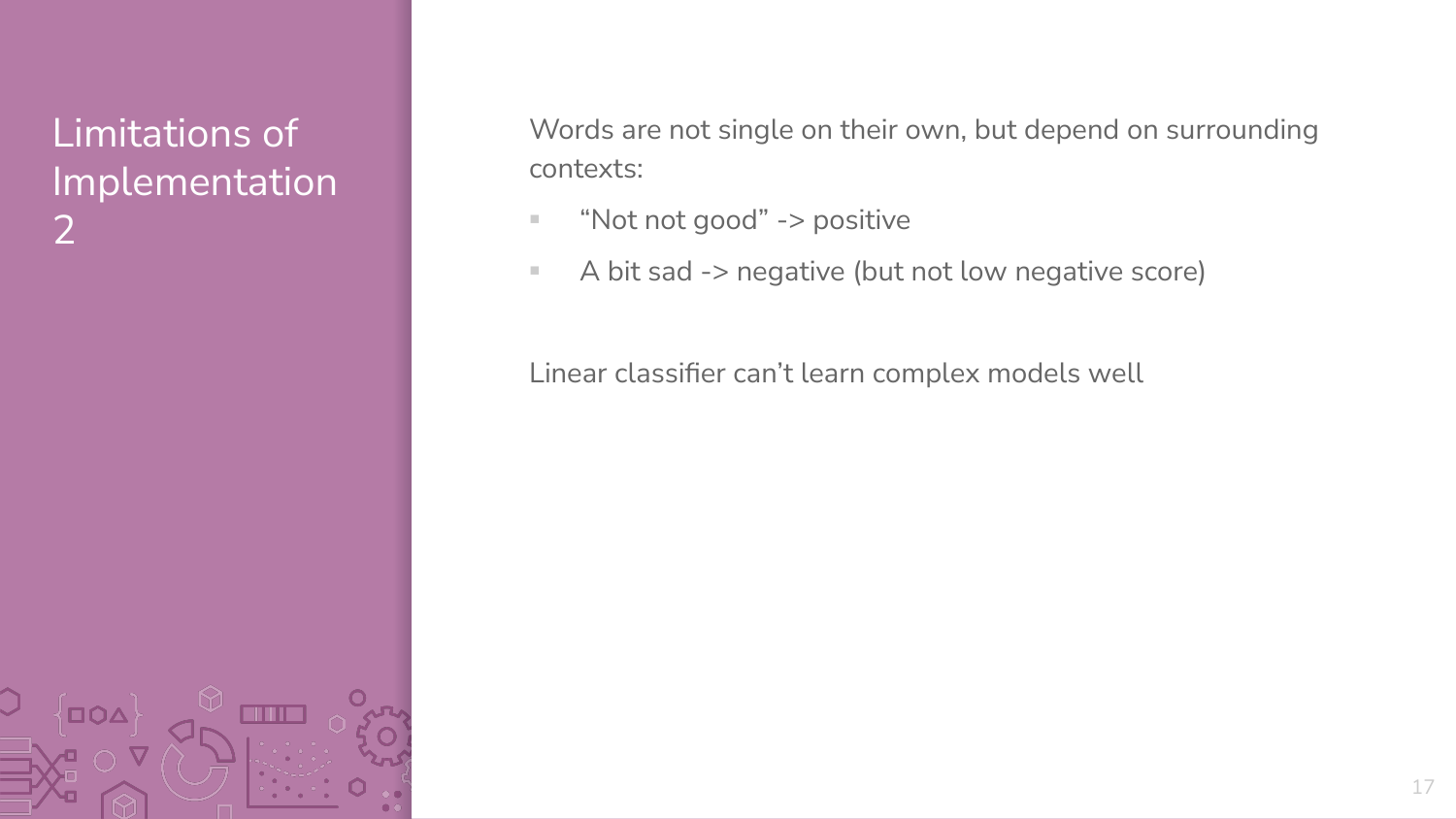

# Limitations of Implementation 2
Words are not single on their own, but depend on surrounding contexts:
“Not not good” -> positive
A bit sad -> negative (but not low negative score)

Linear classifier can’t learn complex models well

17